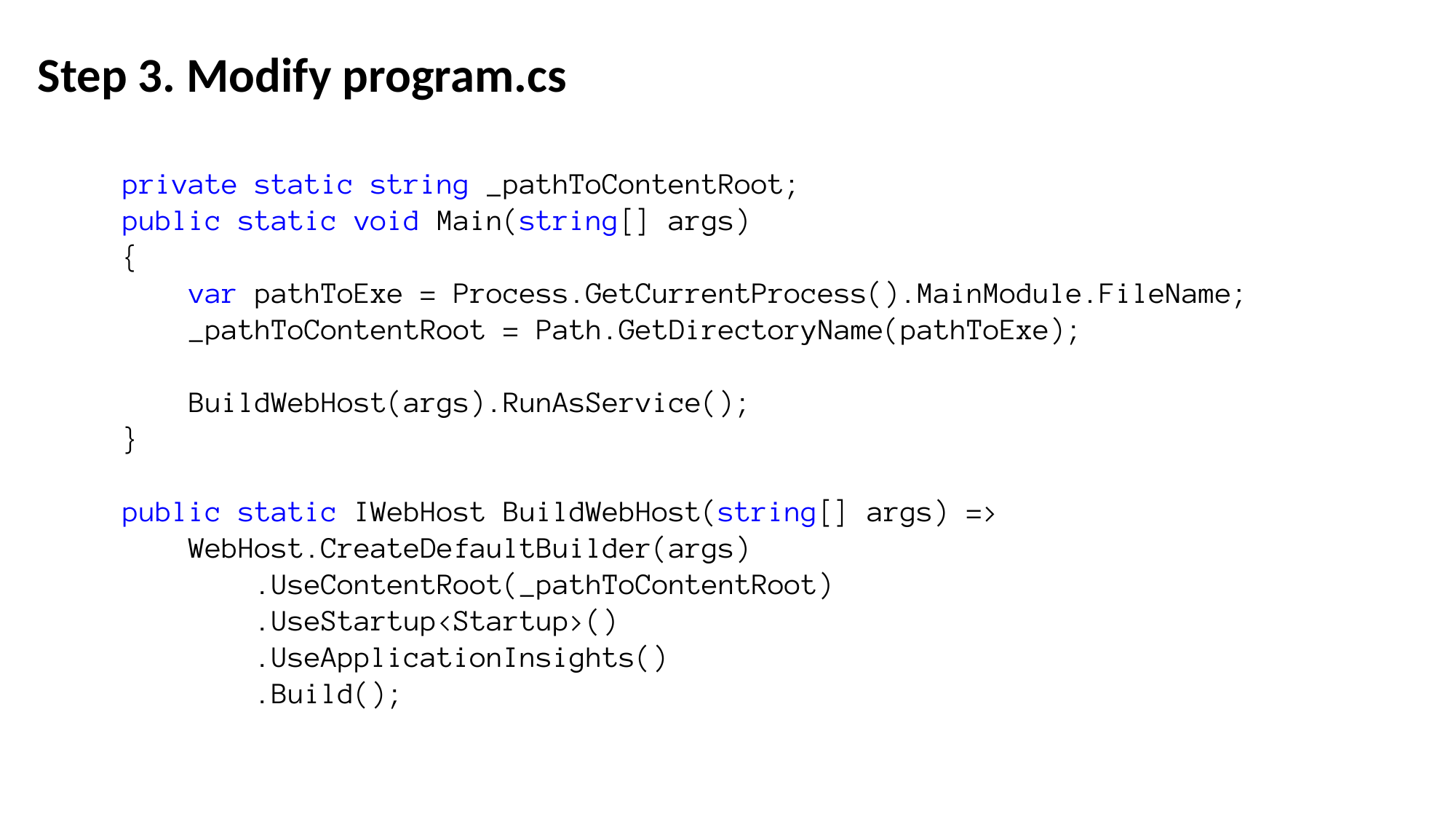

Step 3. Modify program.cs
        private static string _pathToContentRoot;
        public static void Main(string[] args)
        {
            var pathToExe = Process.GetCurrentProcess().MainModule.FileName;
            _pathToContentRoot = Path.GetDirectoryName(pathToExe);

            BuildWebHost(args).RunAsService();
        }

        public static IWebHost BuildWebHost(string[] args) =>
            WebHost.CreateDefaultBuilder(args)
                .UseContentRoot(_pathToContentRoot)
                .UseStartup<Startup>()
                .UseApplicationInsights()
                .Build();